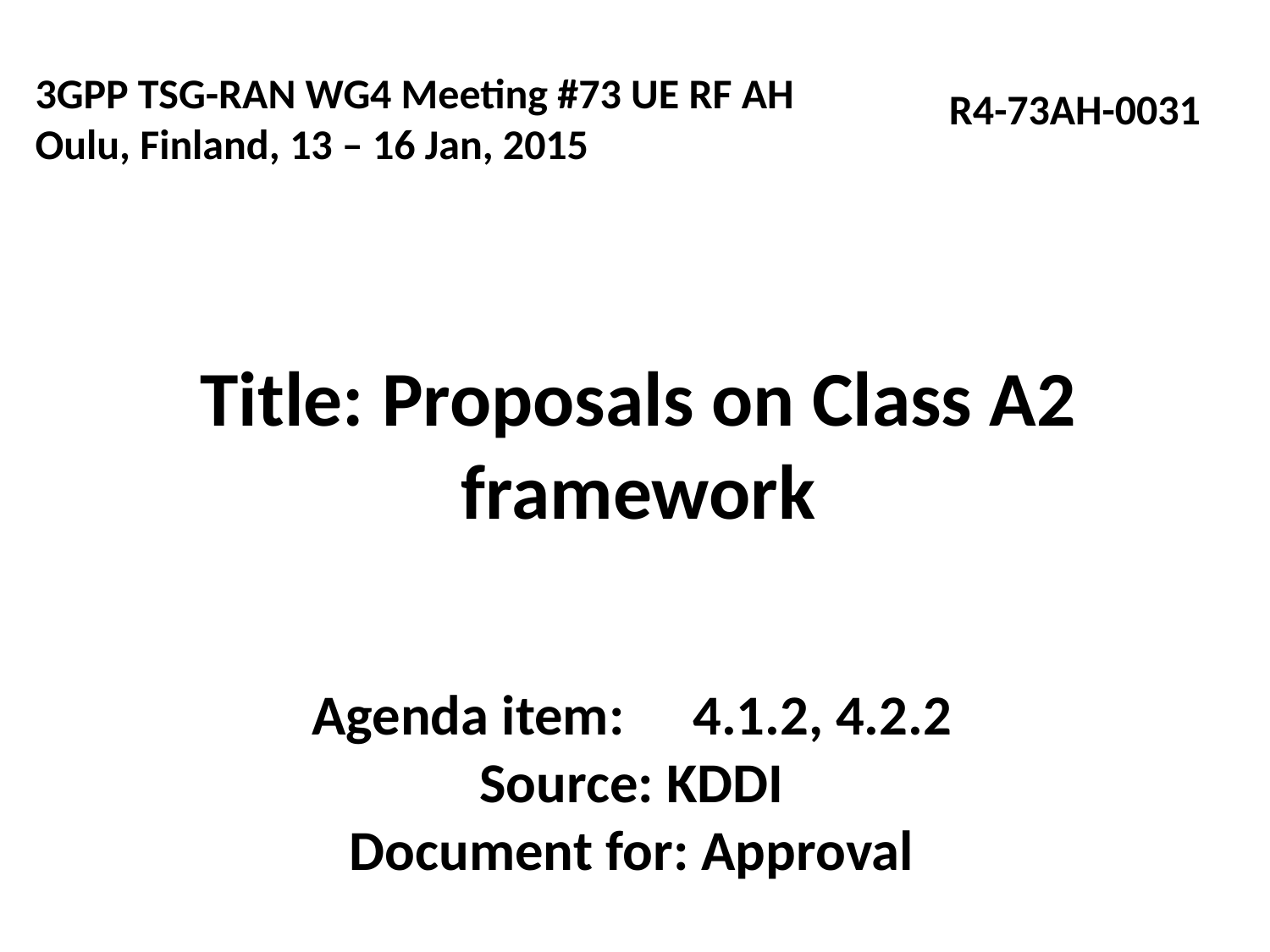

3GPP TSG-RAN WG4 Meeting #73 UE RF AH
Oulu, Finland, 13 – 16 Jan, 2015
R4-73AH-0031
Title: Proposals on Class A2 framework
Agenda item:	4.1.2, 4.2.2
Source: KDDI
Document for: Approval